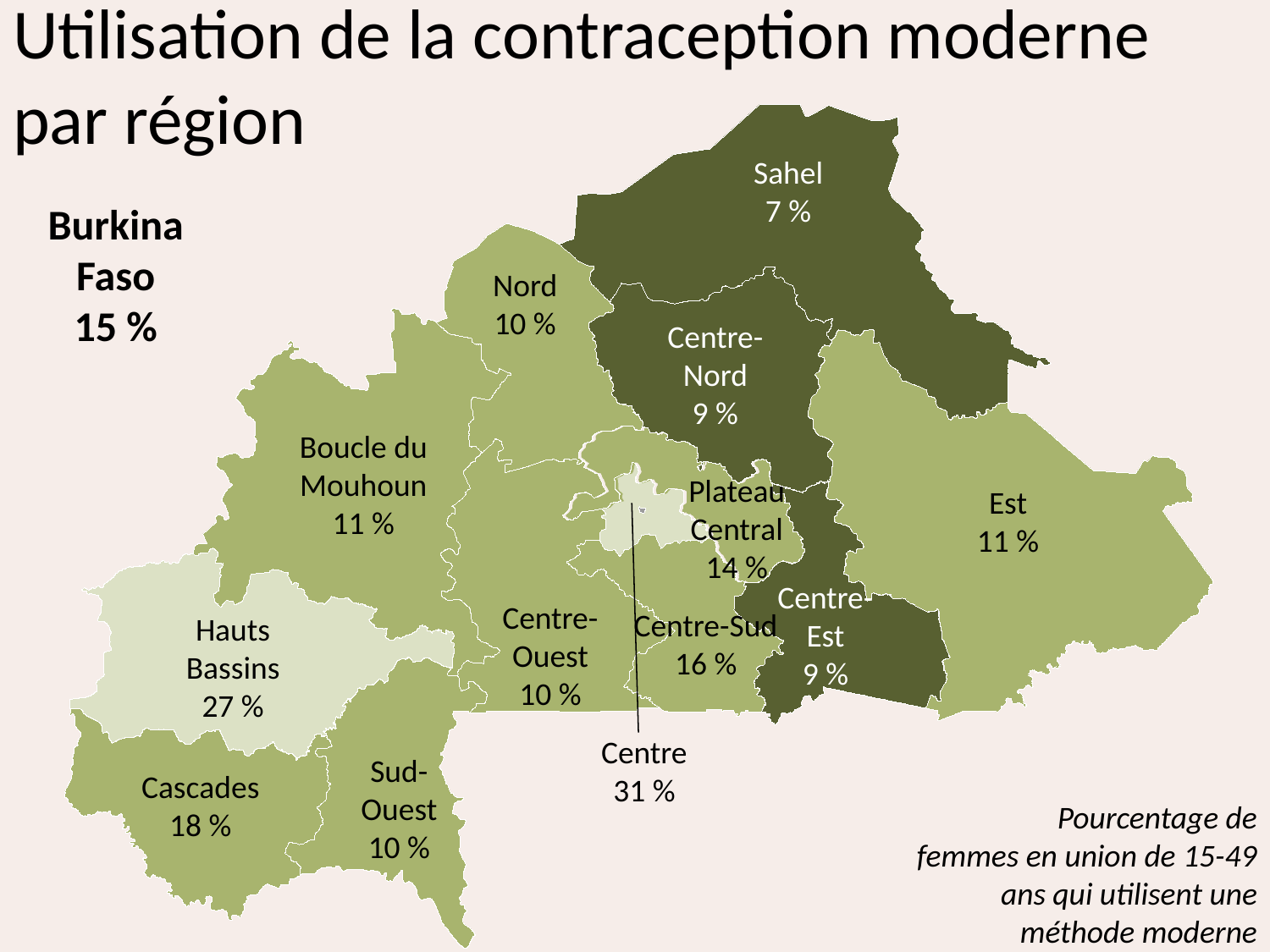

# Utilisation de la contraception moderne par région

Sahel
7 %
Burkina Faso
15 %
Nord
10 %
Centre-Nord
9 %
Boucle du Mouhoun
11 %
Plateau
Central
14 %
Est
11 %
Centre-
Est
9 %
Centre-Ouest
10 %
Centre-Sud
16 %
Hauts Bassins
27 %
Centre
31 %
Sud-
Ouest
10 %
Cascades
18 %
Pourcentage de
femmes en union de 15-49 ans qui utilisent une méthode moderne